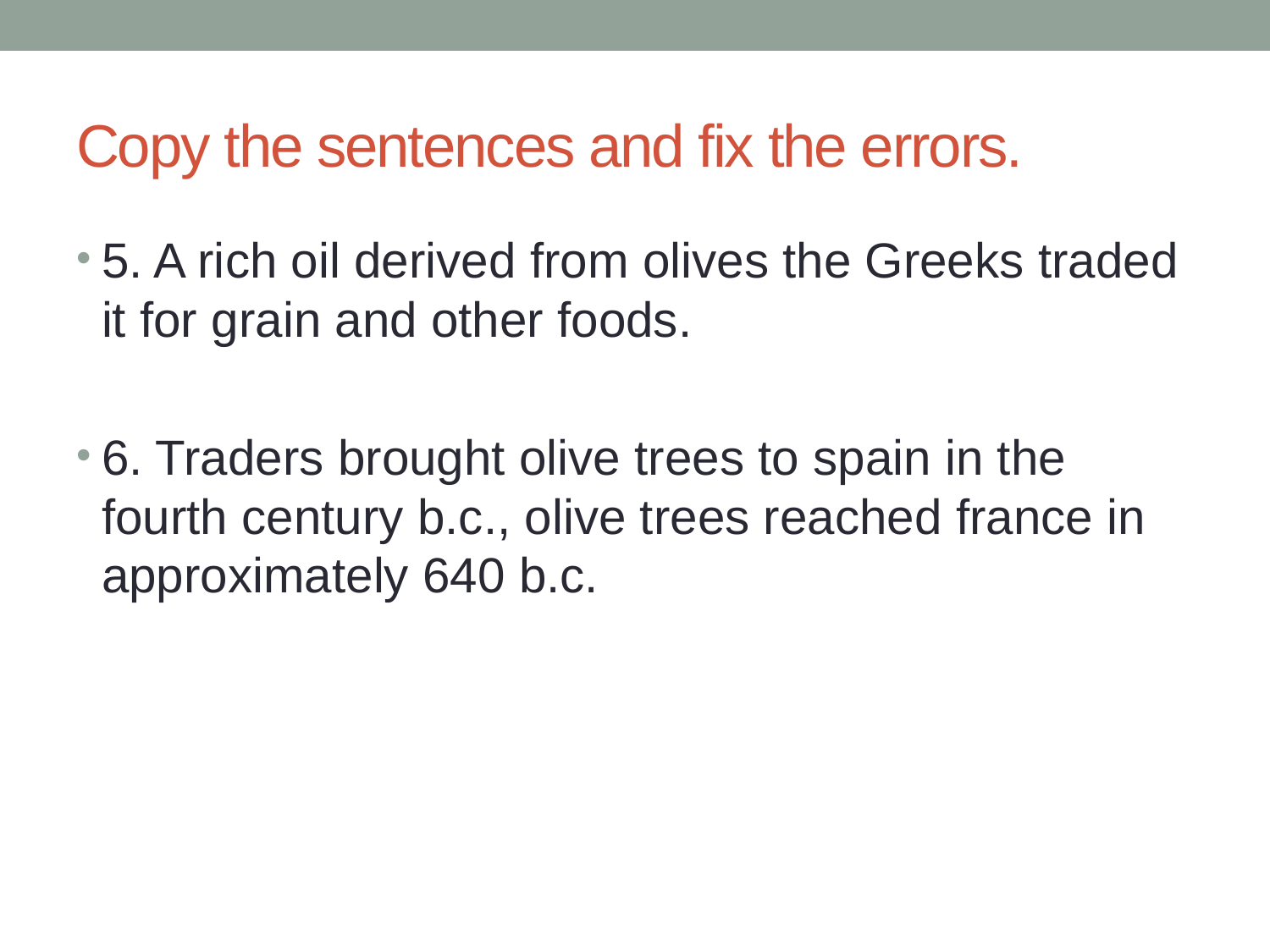

# Copy the sentences and fix the errors.
5. A rich oil derived from olives the Greeks traded it for grain and other foods.

6. Traders brought olive trees to spain in the fourth century b.c., olive trees reached france in approximately 640 b.c.